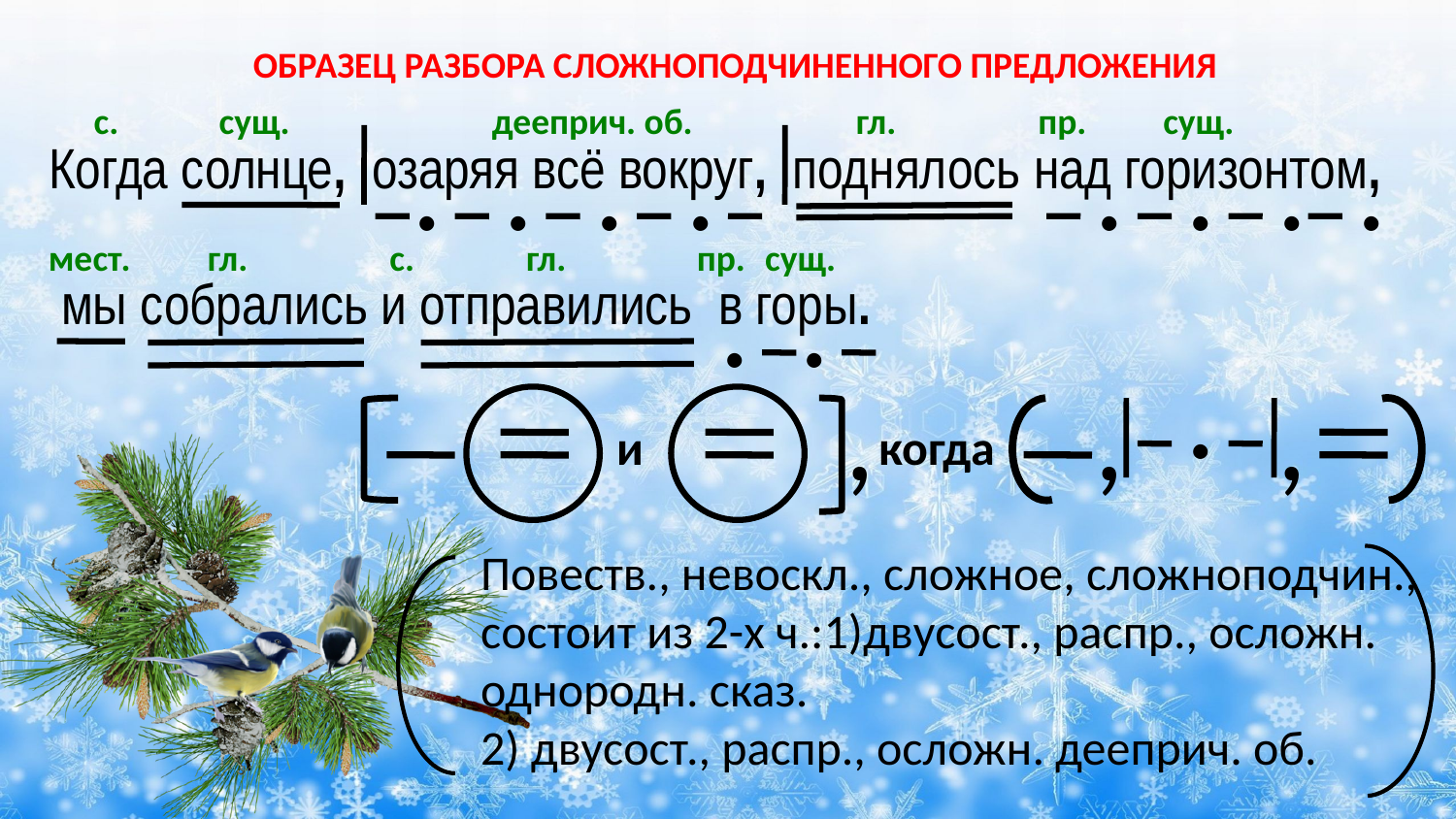

ОБРАЗЕЦ РАЗБОРА СЛОЖНОПОДЧИНЕННОГО ПРЕДЛОЖЕНИЯ
с.
сущ.
дееприч. об.
гл.
пр.
сущ.
.
.
.
.
.
.
.
.
Когда солнце,  озаряя всё вокруг,  поднялось над горизонтом,

 мы собрались и отправились  в горы.
мест.
гл.
с.
гл.
пр.
сущ.
.
.
.
,
,
,

и
когда
Повеств., невоскл., сложное, сложноподчин., состоит из 2-х ч.:1)двусост., распр., осложн. однородн. сказ.
2) двусост., распр., осложн. дееприч. об.